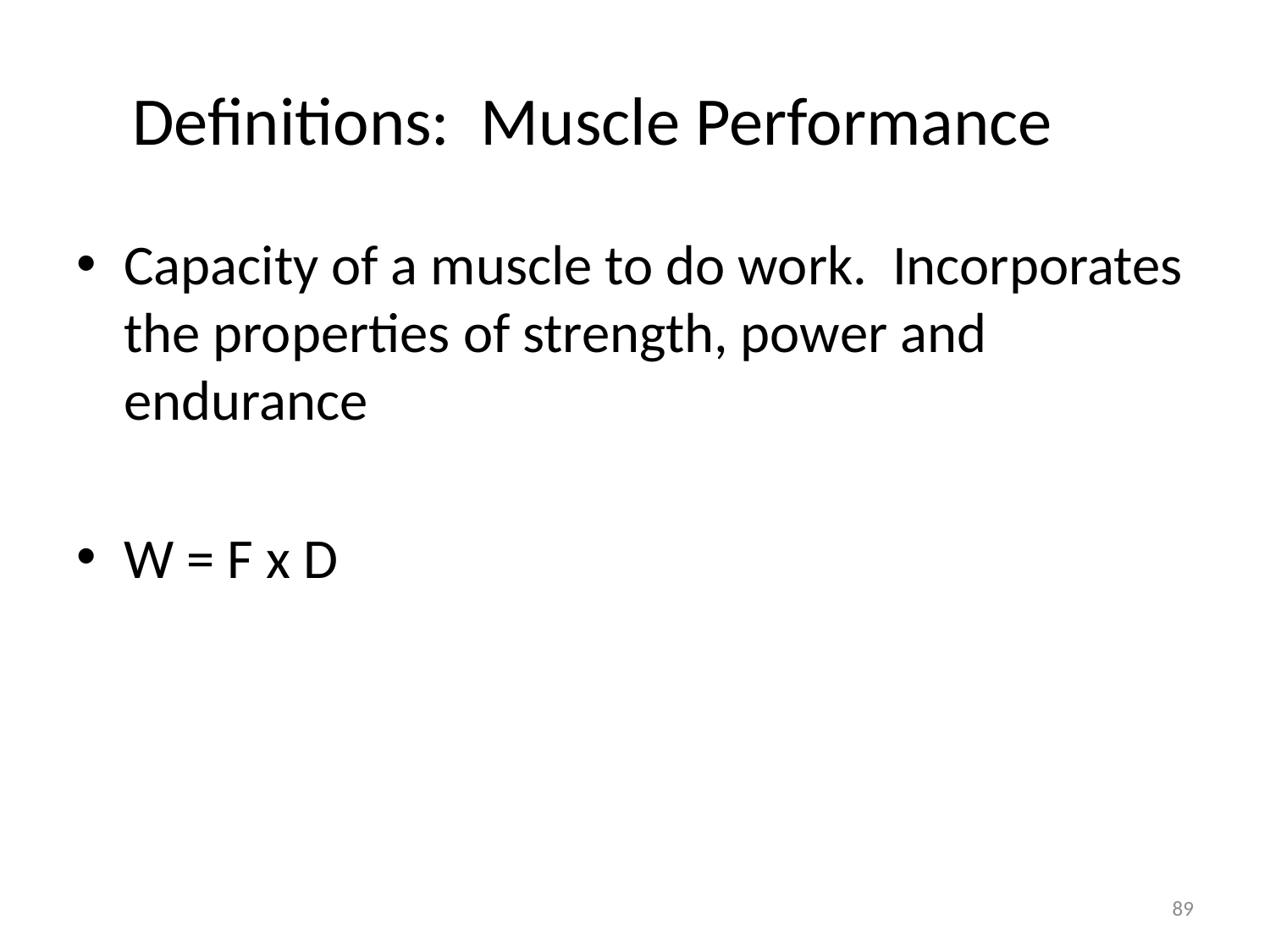

# Definitions:  Muscle Performance
Capacity of a muscle to do work.  Incorporates the properties of strength, power and endurance

W = F x D
89